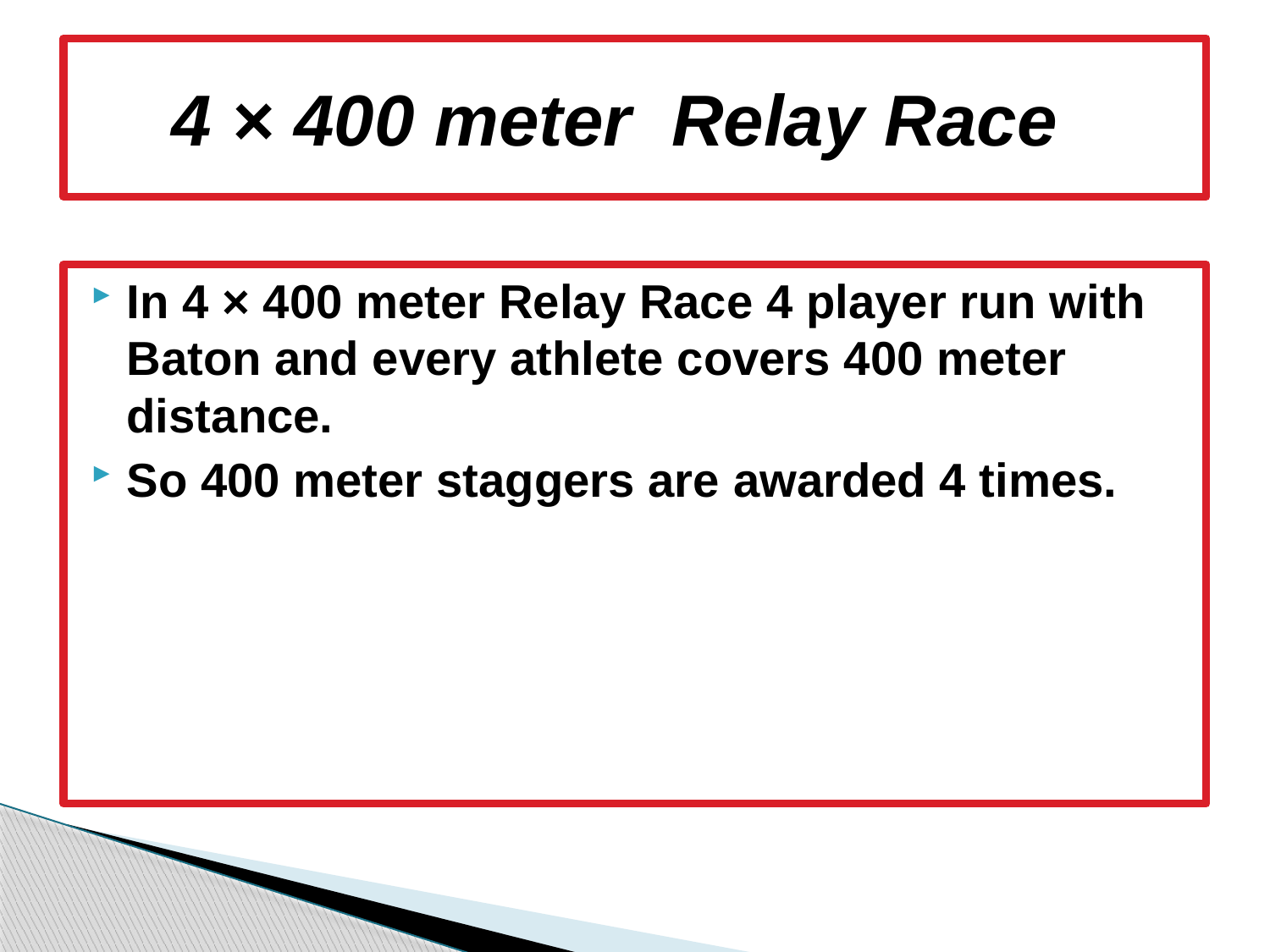

# 4 × 400 meter  Relay Race
In 4 × 400 meter Relay Race 4 player run with Baton and every athlete covers 400 meter distance.
So 400 meter staggers are awarded 4 times.